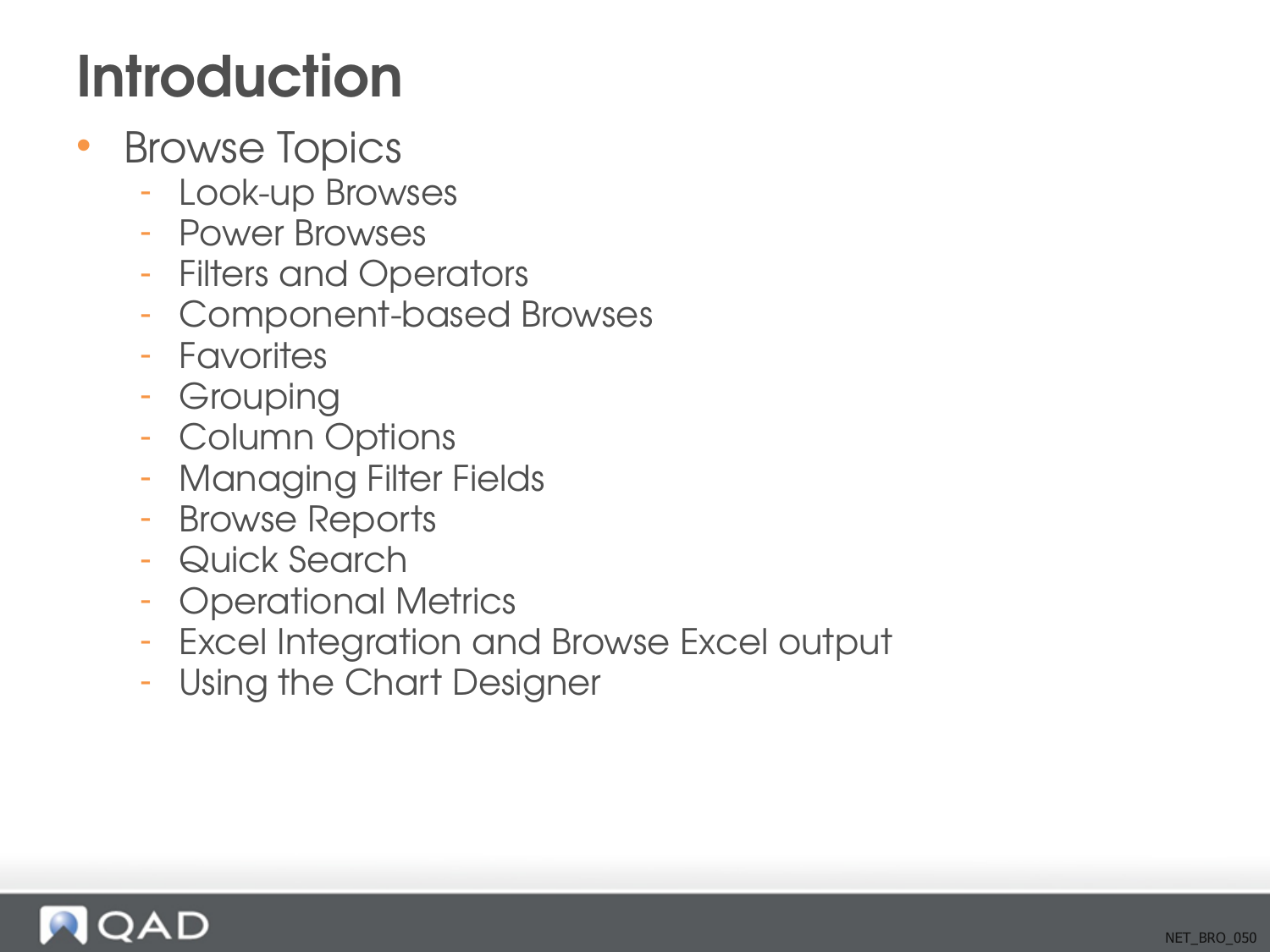

# Introduction
Browse Topics
Look-up Browses
Power Browses
Filters and Operators
Component-based Browses
Favorites
Grouping
Column Options
Managing Filter Fields
Browse Reports
Quick Search
Operational Metrics
Excel Integration and Browse Excel output
Using the Chart Designer

NET_BRO_050